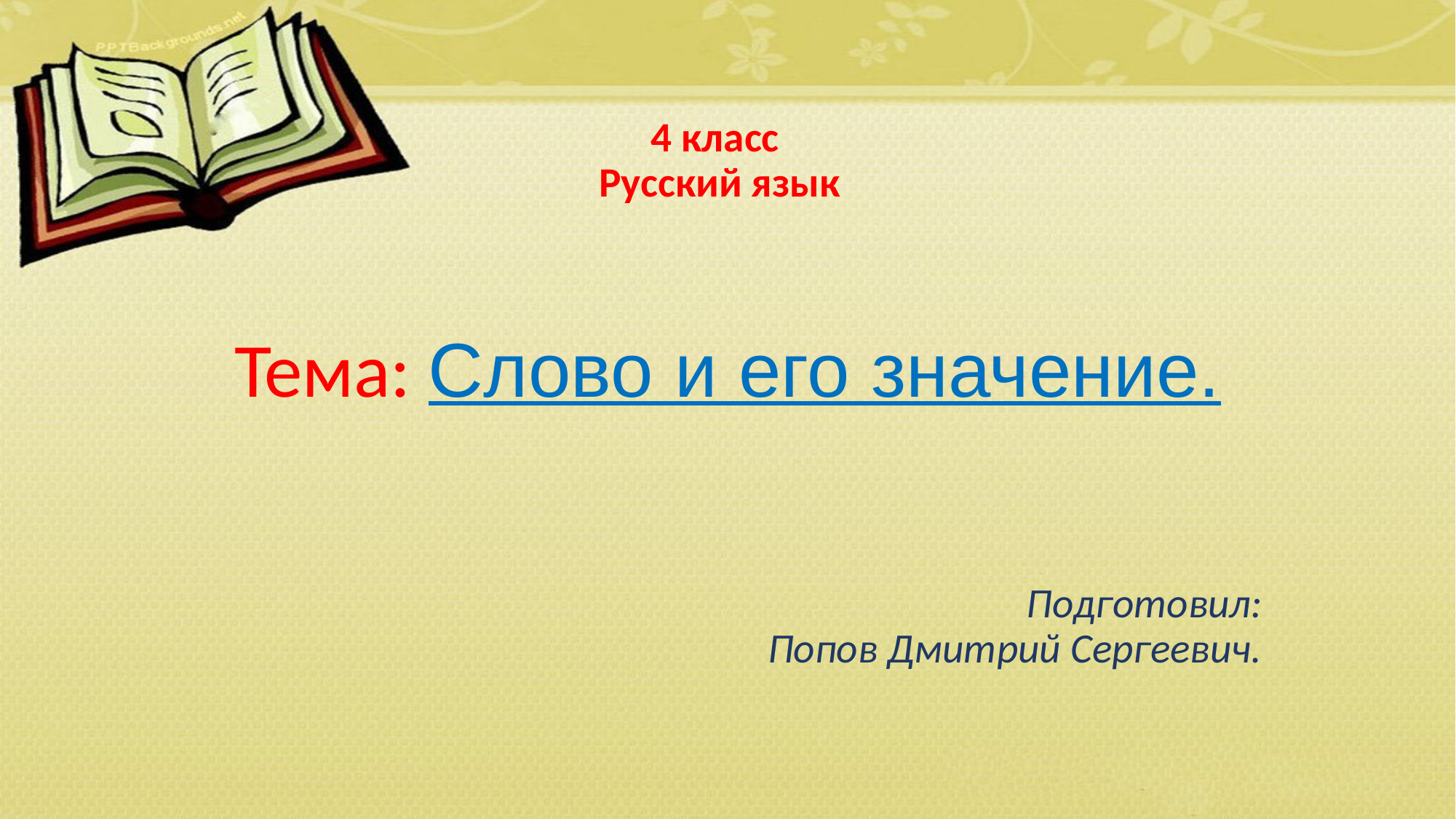

4 класс
Русский язык
# Тема: Слово и его значение.
Подготовил:
Попов Дмитрий Сергеевич.